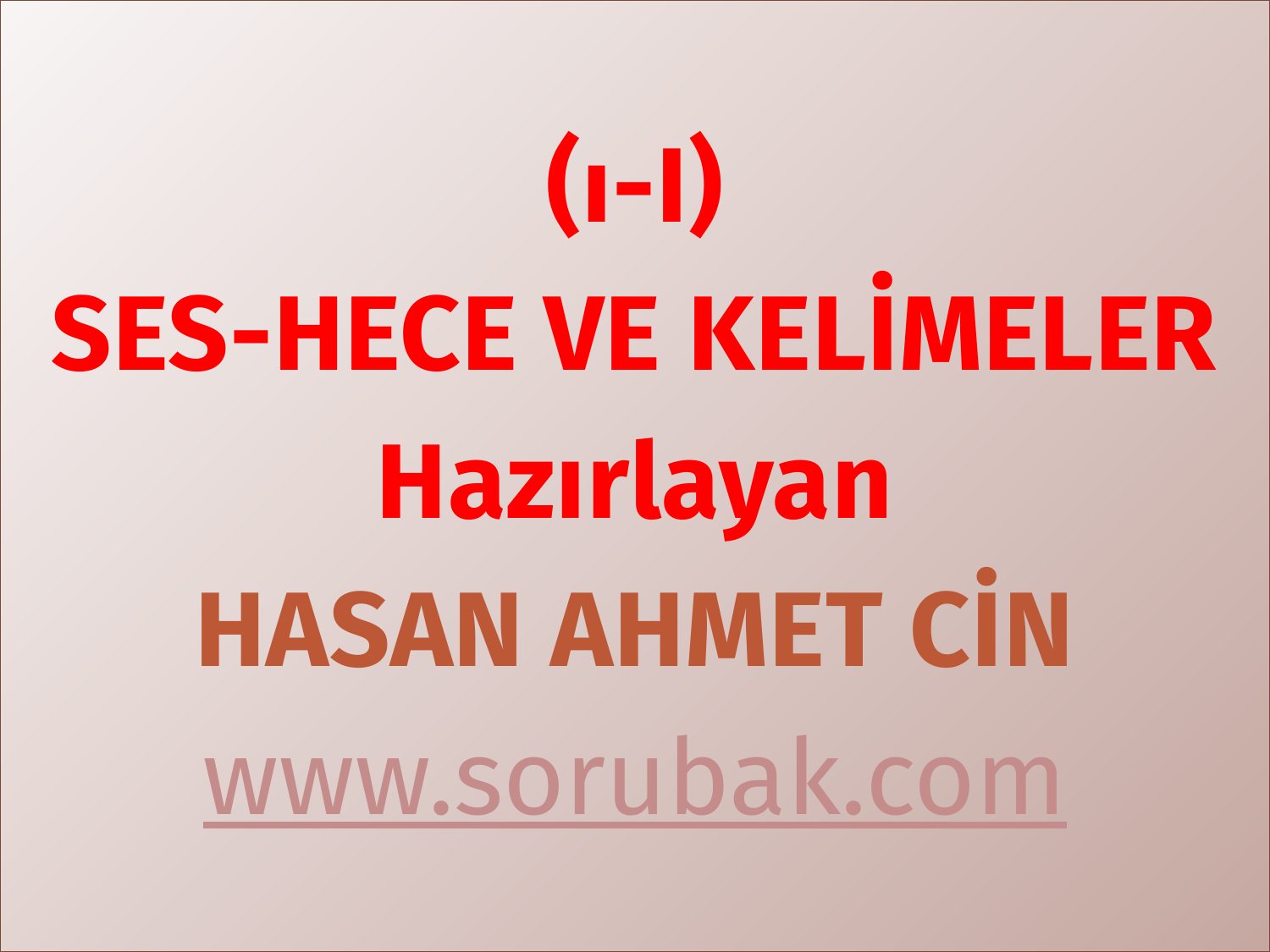

(ı-I)
SES-HECE VE KELİMELER
Hazırlayan
HASAN AHMET CİN
www.sorubak.com